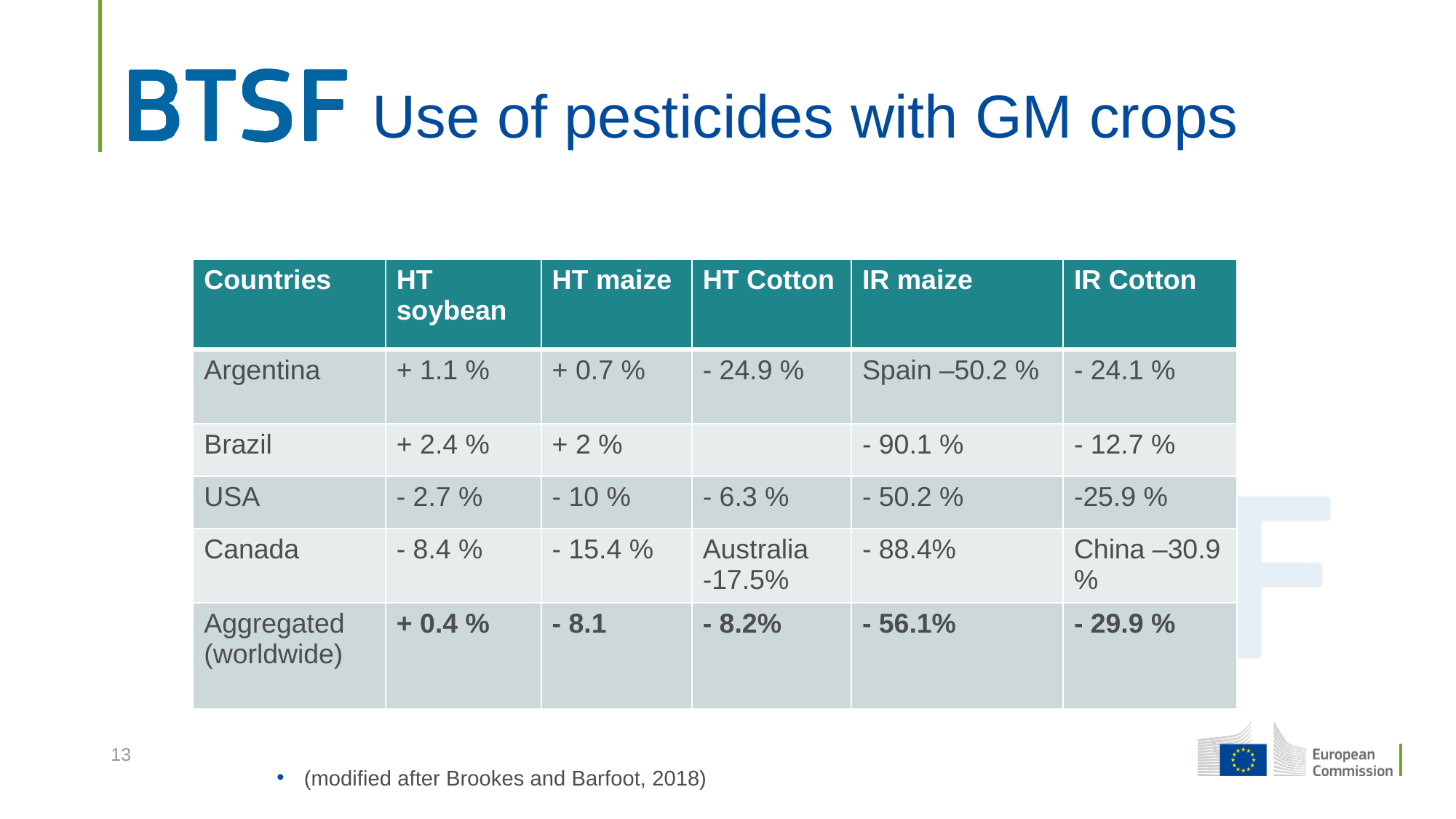

# Use of pesticides with GM crops
| Countries | HT soybean | HT maize | HT Cotton | IR maize | IR Cotton |
| --- | --- | --- | --- | --- | --- |
| Argentina | + 1.1 % | + 0.7 % | - 24.9 % | Spain –50.2 % | - 24.1 % |
| Brazil | + 2.4 % | + 2 % |  | - 90.1 % | - 12.7 % |
| USA | - 2.7 % | - 10 % | - 6.3 % | - 50.2 % | -25.9 % |
| Canada | - 8.4 % | - 15.4 % | Australia -17.5% | - 88.4% | China –30.9 % |
| Aggregated (worldwide) | + 0.4 % | - 8.1 | - 8.2% | - 56.1% | - 29.9 % |
13
(modified after Brookes and Barfoot, 2018)